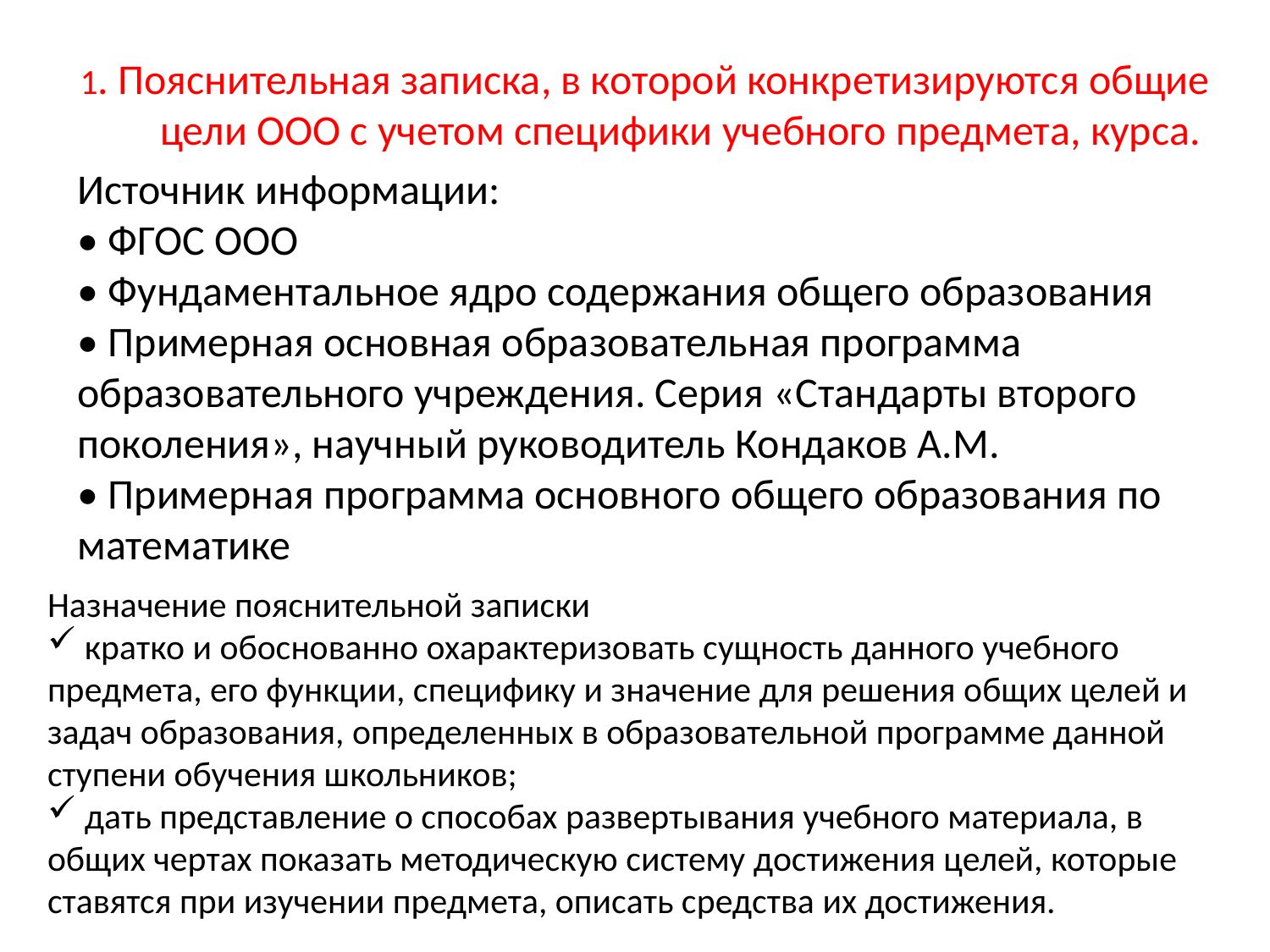

1. Пояснительная записка, в которой конкретизируются общие цели ООО с учетом специфики учебного предмета, курса.
Источник информации:
• ФГОС ООО
• Фундаментальное ядро содержания общего образования
• Примерная основная образовательная программа образовательного учреждения. Серия «Стандарты второго поколения», научный руководитель Кондаков А.М.
• Примерная программа основного общего образования по математике
Назначение пояснительной записки
 кратко и обоснованно охарактеризовать сущность данного учебного предмета, его функции, специфику и значение для решения общих целей и задач образования, определенных в образовательной программе данной ступени обучения школьников;
 дать представление о способах развертывания учебного материала, в общих чертах показать методическую систему достижения целей, которые ставятся при изучении предмета, описать средства их достижения.